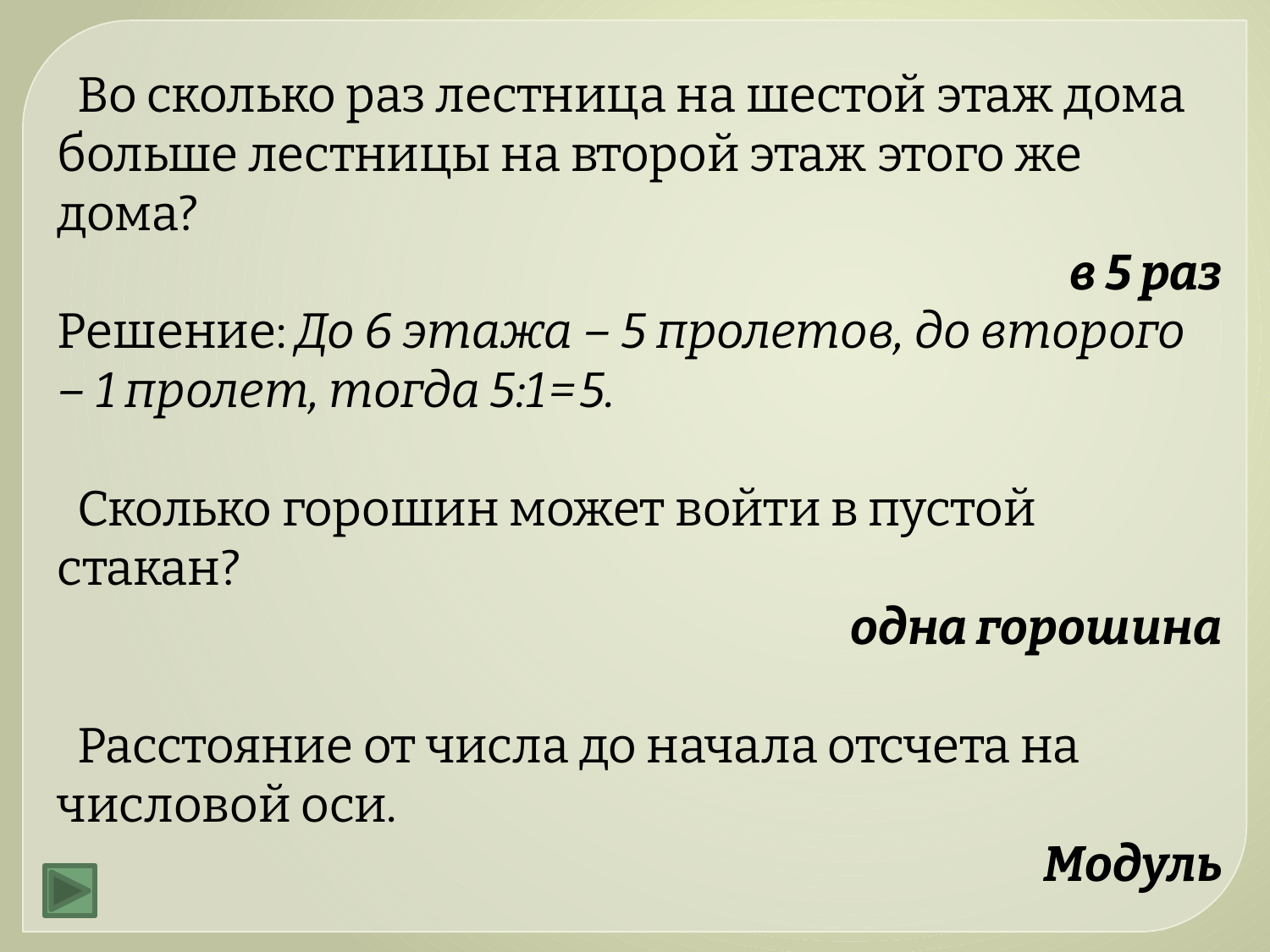

Во сколько раз лестница на шестой этаж дома больше лестницы на второй этаж этого же дома?
в 5 раз
Решение: До 6 этажа – 5 пролетов, до второго – 1 пролет, тогда 5:1=5.

  Сколько горошин может войти в пустой стакан?
одна горошина

  Расстояние от числа до начала отсчета на числовой оси.
Модуль